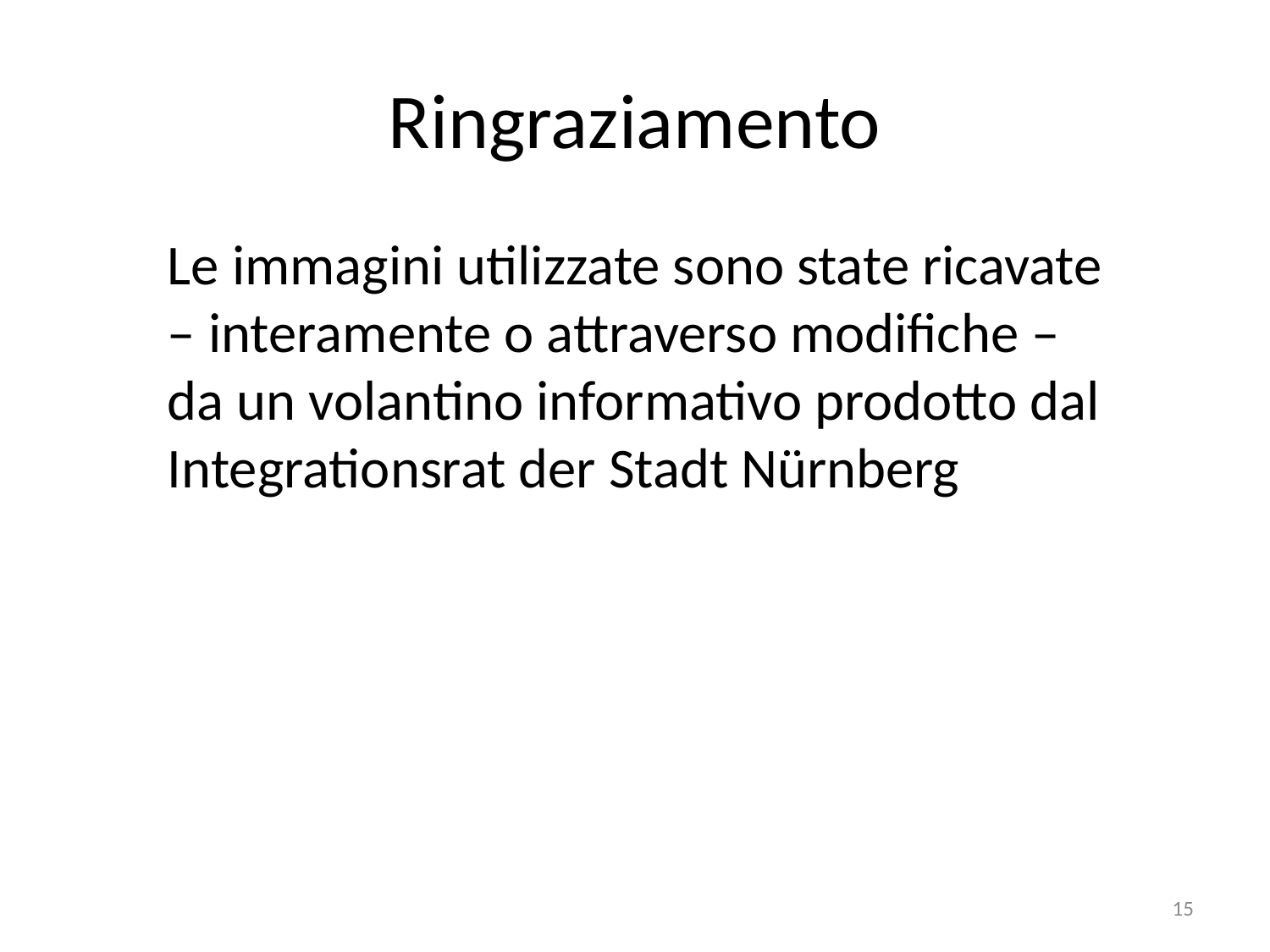

# Ringraziamento
Le immagini utilizzate sono state ricavate – interamente o attraverso modifiche – da un volantino informativo prodotto dal Integrationsrat der Stadt Nürnberg
15